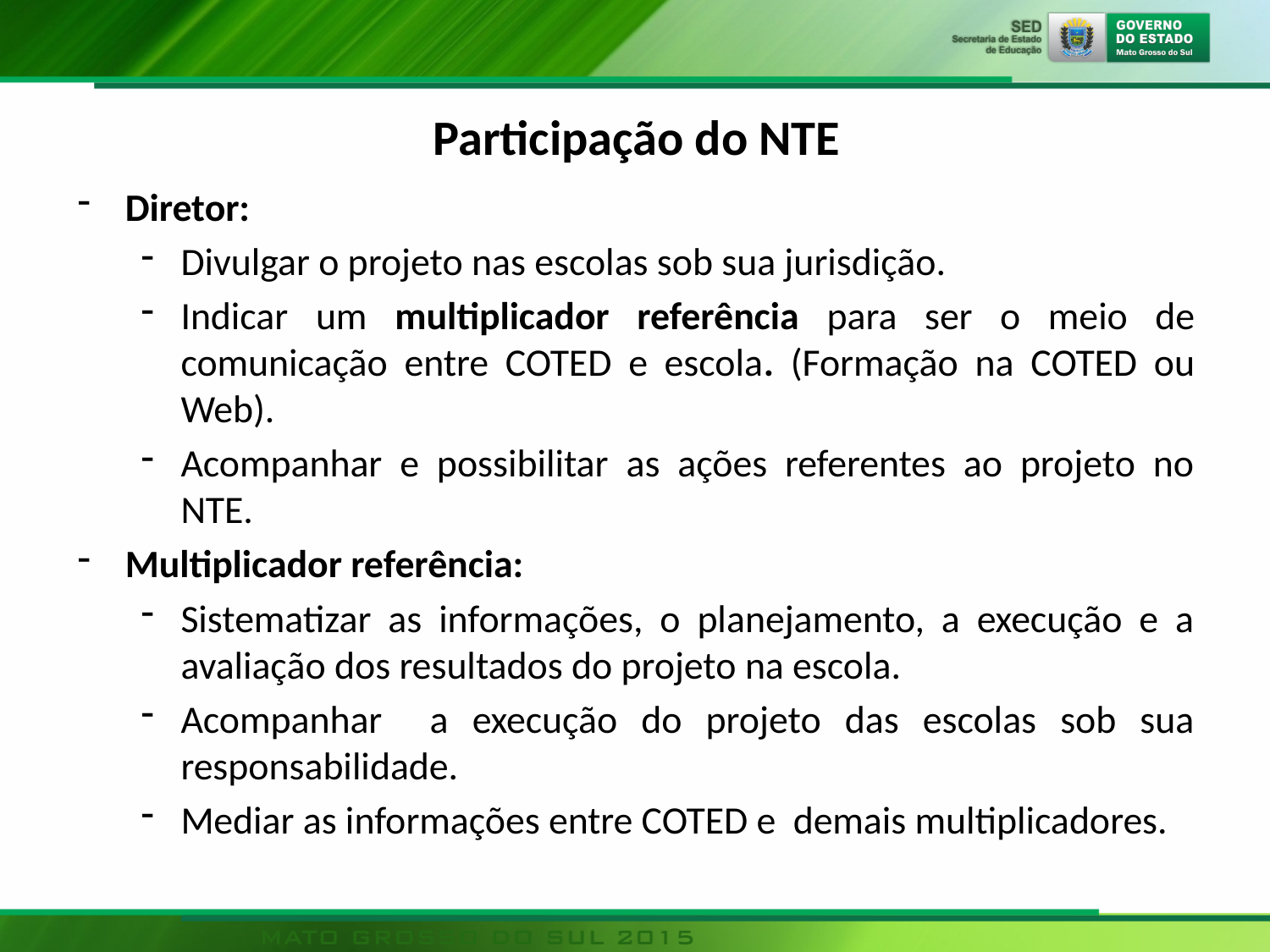

# Participação do NTE
Diretor:
Divulgar o projeto nas escolas sob sua jurisdição.
Indicar um multiplicador referência para ser o meio de comunicação entre COTED e escola. (Formação na COTED ou Web).
Acompanhar e possibilitar as ações referentes ao projeto no NTE.
Multiplicador referência:
Sistematizar as informações, o planejamento, a execução e a avaliação dos resultados do projeto na escola.
Acompanhar  a execução do projeto das escolas sob sua responsabilidade.
Mediar as informações entre COTED e  demais multiplicadores.